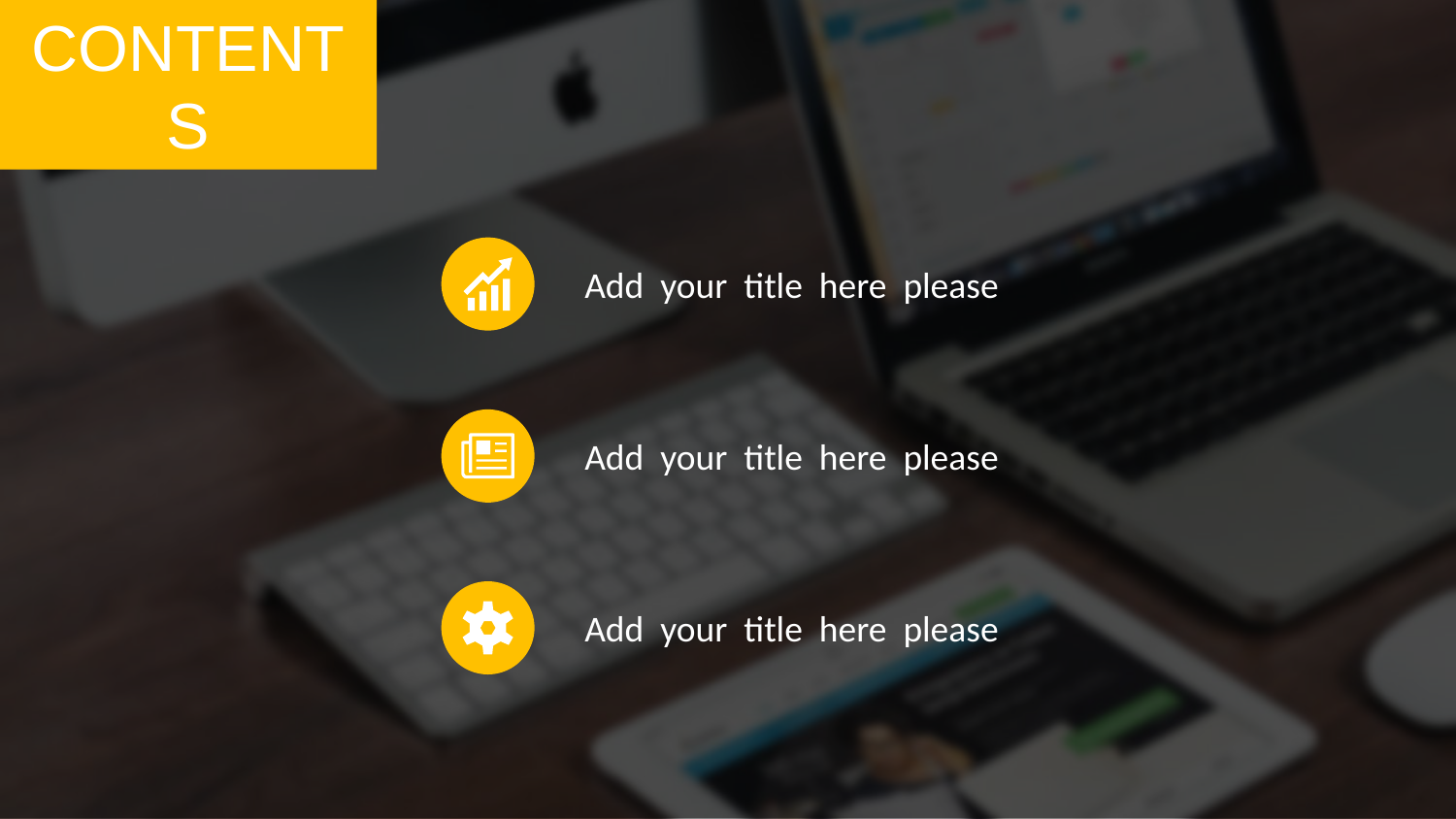

CONTENTS

Add  your  title  here  please

Add  your  title  here  please

Add  your  title  here  please